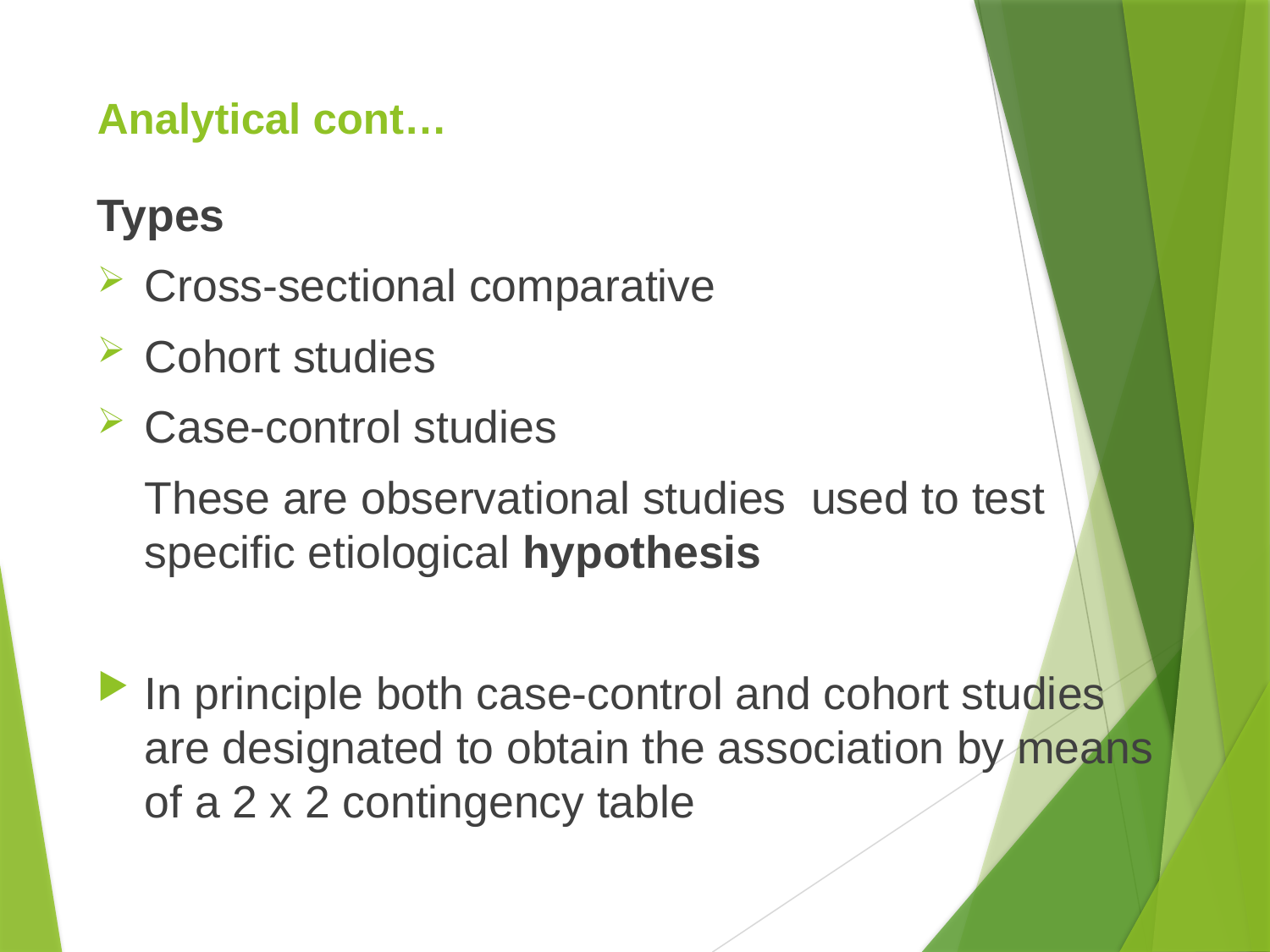

# Analytical cont…
Types
Cross-sectional comparative
Cohort studies
Case-control studies
	These are observational studies  used to test specific etiological hypothesis

In principle both case-control and cohort studies are designated to obtain the association by means of a 2 x 2 contingency table